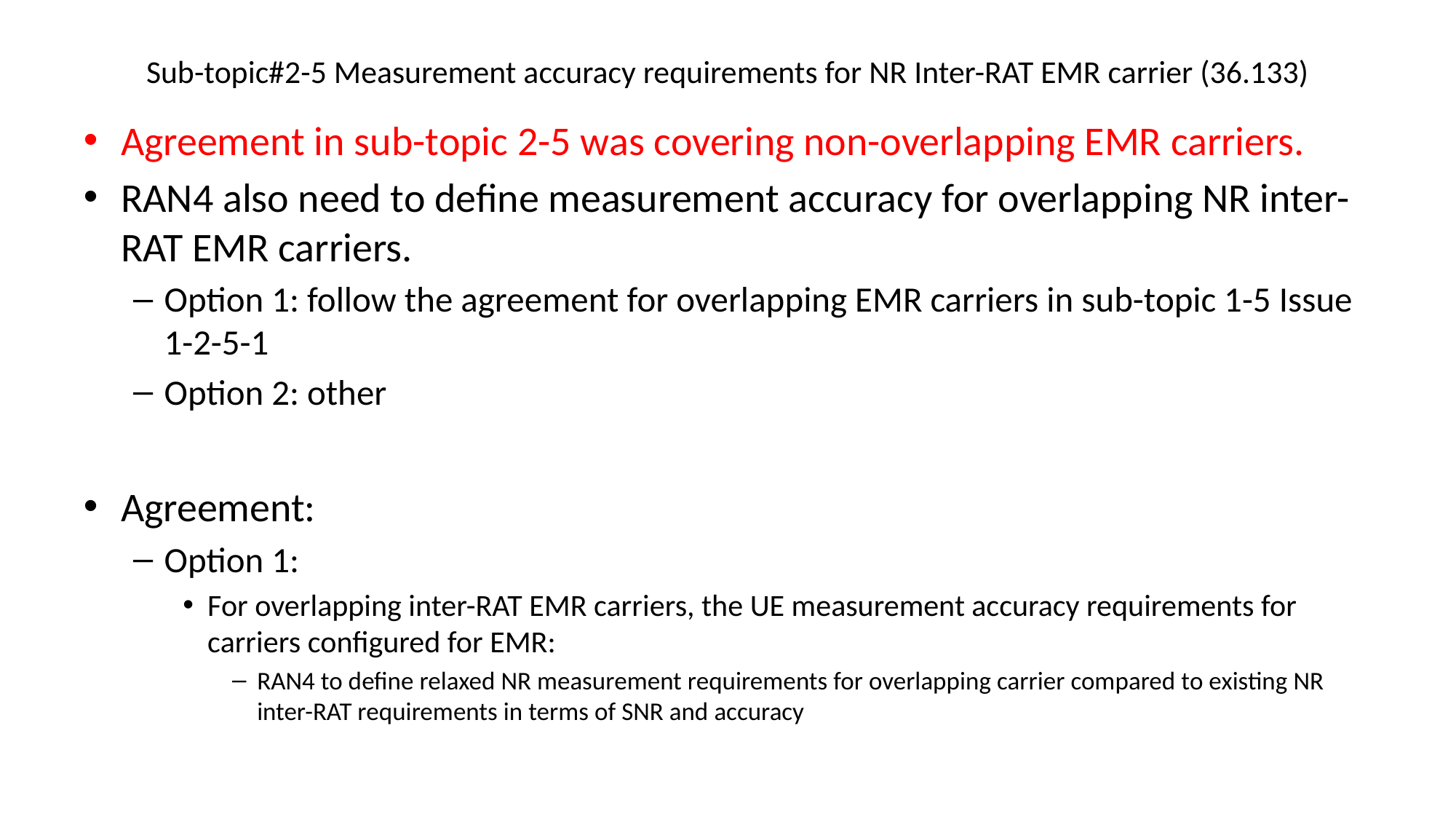

# Sub-topic#2-5 Measurement accuracy requirements for NR Inter-RAT EMR carrier (36.133)
Agreement in sub-topic 2-5 was covering non-overlapping EMR carriers.
RAN4 also need to define measurement accuracy for overlapping NR inter-RAT EMR carriers.
Option 1: follow the agreement for overlapping EMR carriers in sub-topic 1-5 Issue 1-2-5-1
Option 2: other

Agreement:
Option 1:
For overlapping inter-RAT EMR carriers, the UE measurement accuracy requirements for carriers configured for EMR:
RAN4 to define relaxed NR measurement requirements for overlapping carrier compared to existing NR inter-RAT requirements in terms of SNR and accuracy